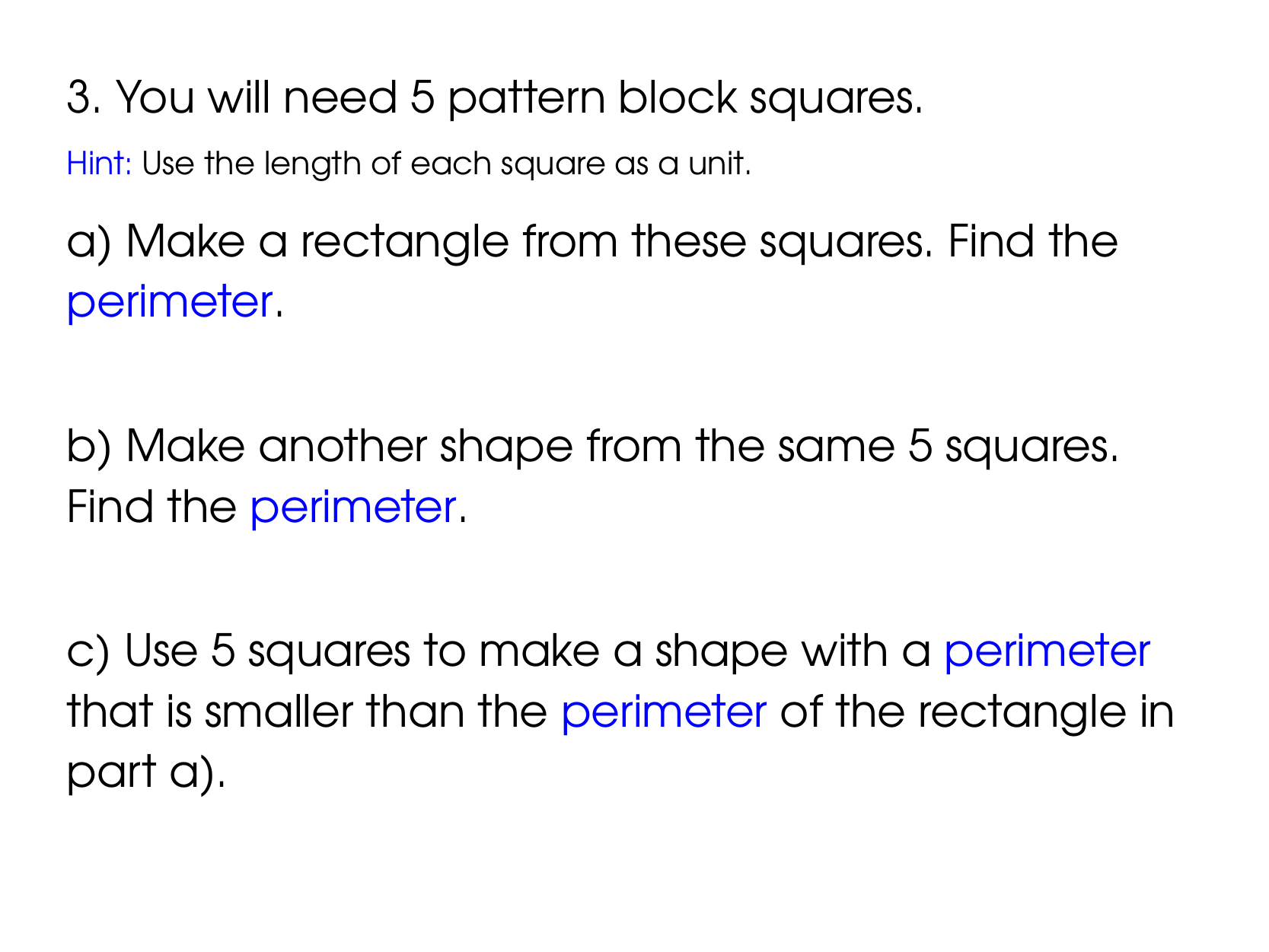

3. You will need 5 pattern block squares.
Hint: Use the length of each square as a unit.
a) Make a rectangle from these squares. Find the
perimeter.
b) Make another shape from the same 5 squares. Find the perimeter.
c) Use 5 squares to make a shape with a perimeter that is smaller than the perimeter of the rectangle in part a).